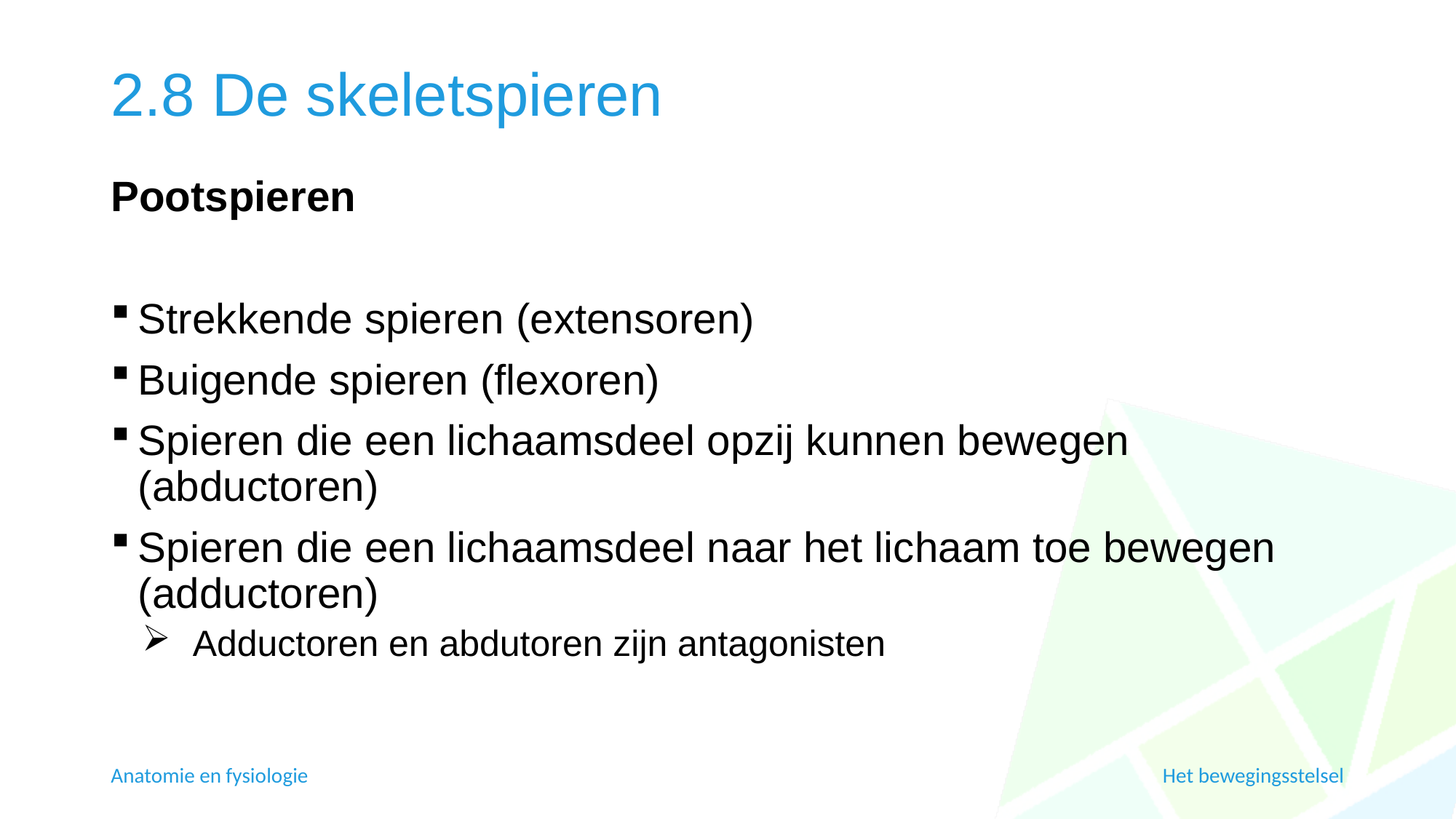

# 2.8 De skeletspieren
Pootspieren

Strekkende spieren (extensoren)
Buigende spieren (flexoren)
Spieren die een lichaamsdeel opzij kunnen bewegen (abductoren)
Spieren die een lichaamsdeel naar het lichaam toe bewegen (adductoren)
Adductoren en abdutoren zijn antagonisten
Anatomie en fysiologie
Het bewegingsstelsel